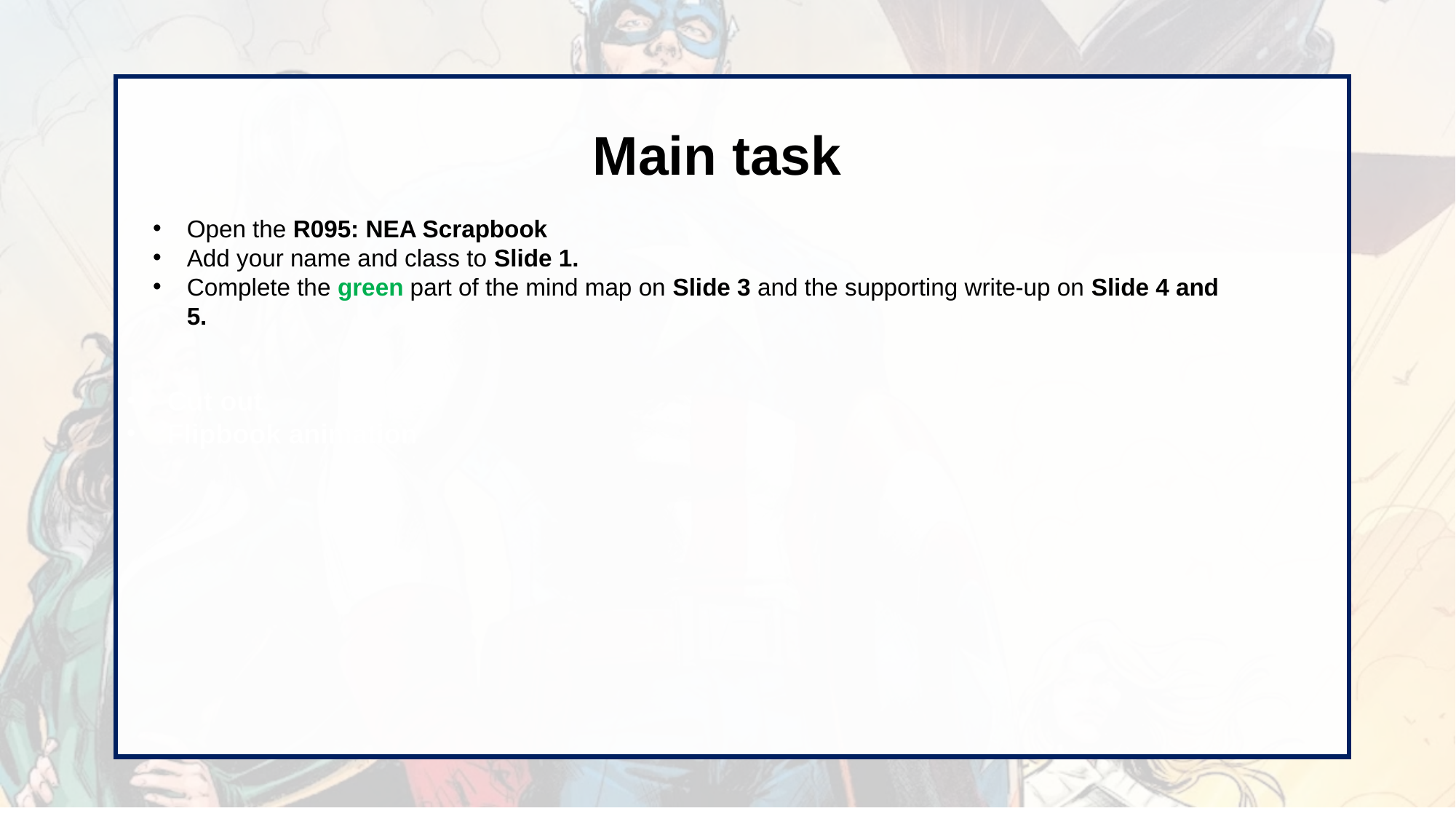

Cut out
Flipbook animation
Main task
Open the R095: NEA Scrapbook
Add your name and class to Slide 1.
Complete the green part of the mind map on Slide 3 and the supporting write-up on Slide 4 and 5.